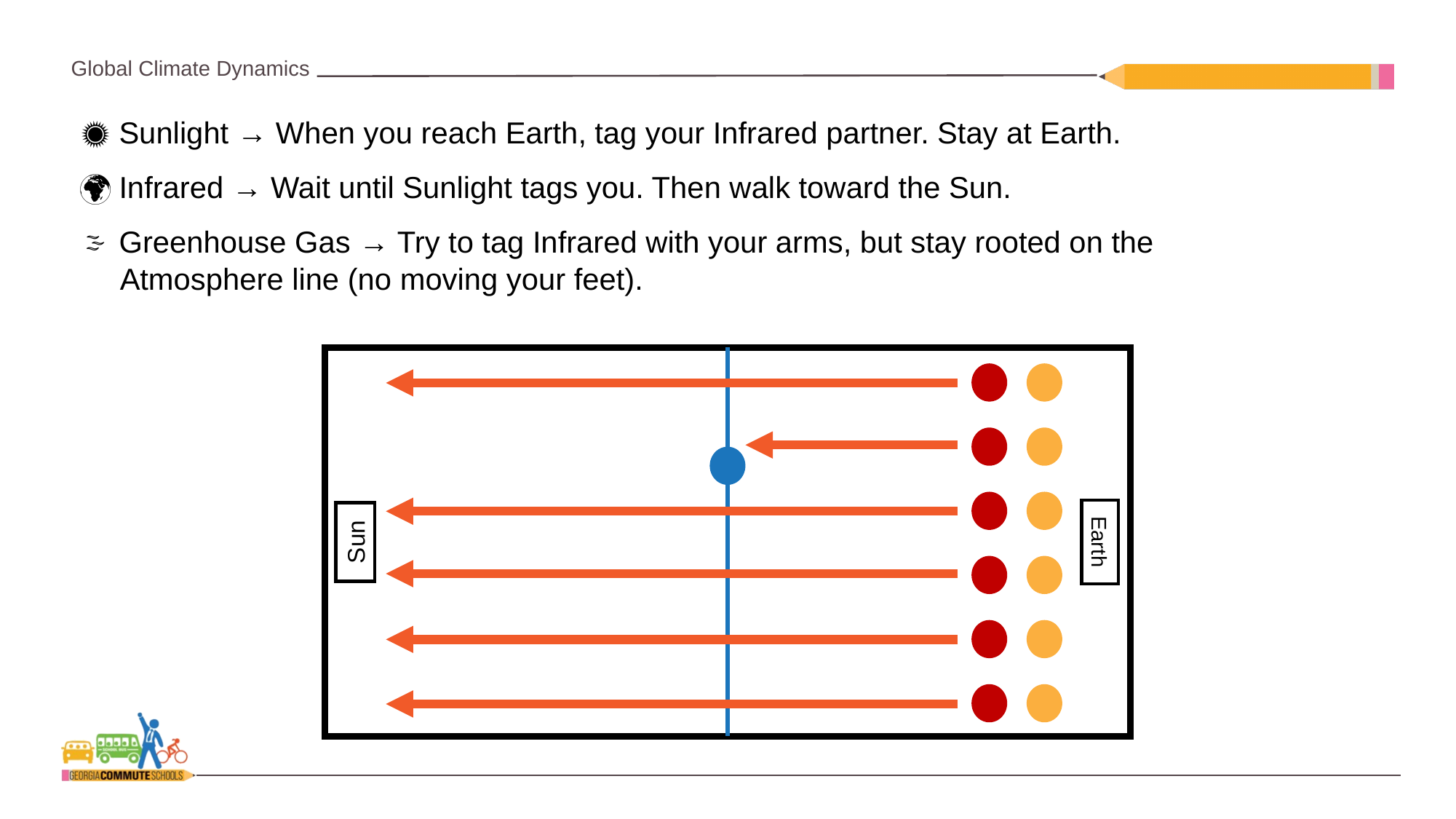

☀️ Sunlight → When you reach Earth, tag your Infrared partner. Stay at Earth.
🌍 Infrared → Wait until Sunlight tags you. Then walk toward the Sun.
🌫 Greenhouse Gas → Try to tag Infrared with your arms, but stay rooted on the Atmosphere line (no moving your feet).

Sun
Earth